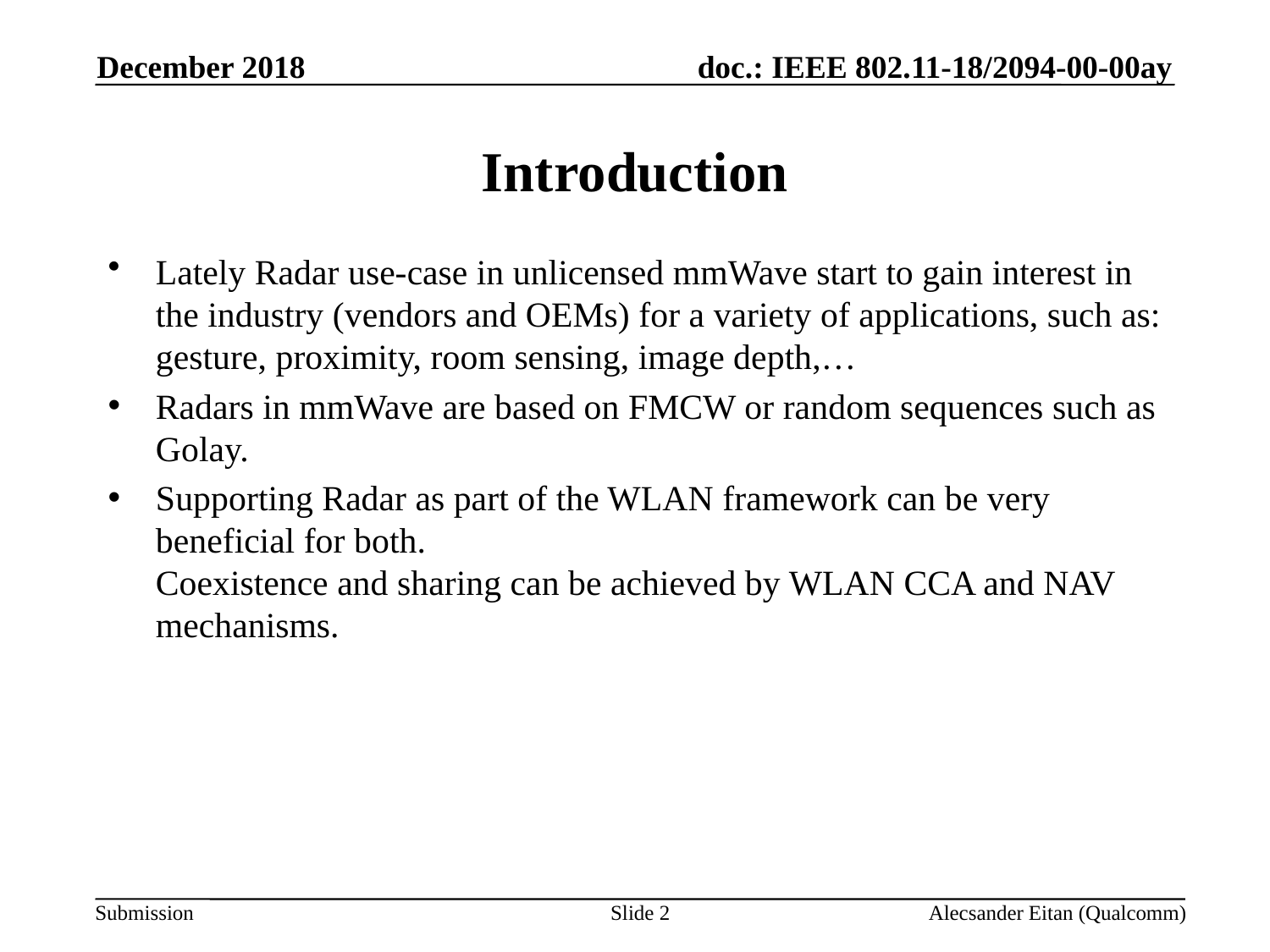

December 2018
# Introduction
Lately Radar use-case in unlicensed mmWave start to gain interest in the industry (vendors and OEMs) for a variety of applications, such as: gesture, proximity, room sensing, image depth,…
Radars in mmWave are based on FMCW or random sequences such as Golay.
Supporting Radar as part of the WLAN framework can be very beneficial for both.
Coexistence and sharing can be achieved by WLAN CCA and NAV mechanisms.

Slide 2
Alecsander Eitan (Qualcomm)